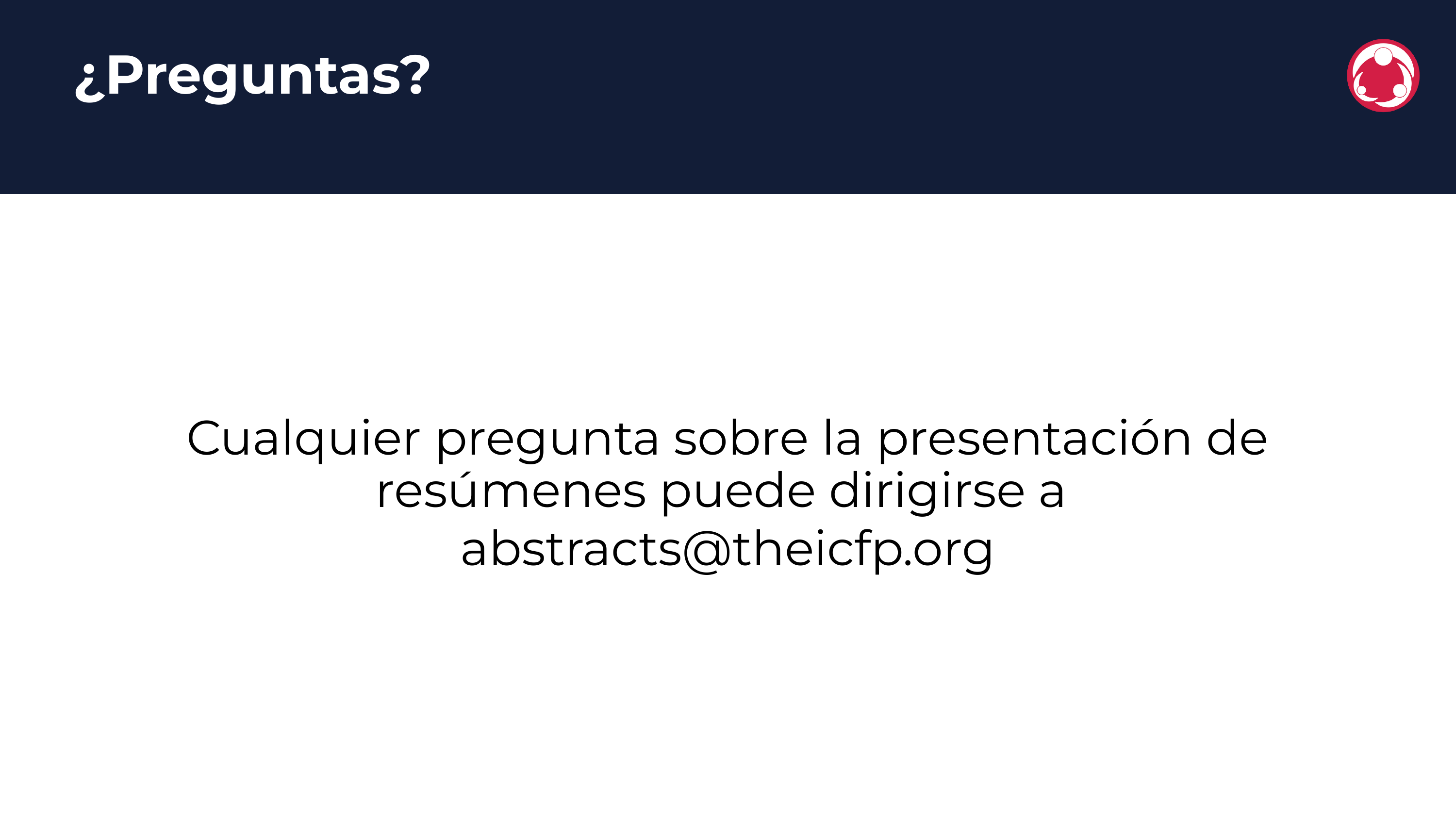

¿Preguntas?

Cualquier pregunta sobre la presentación de resúmenes puede dirigirse a
abstracts@theicfp.org